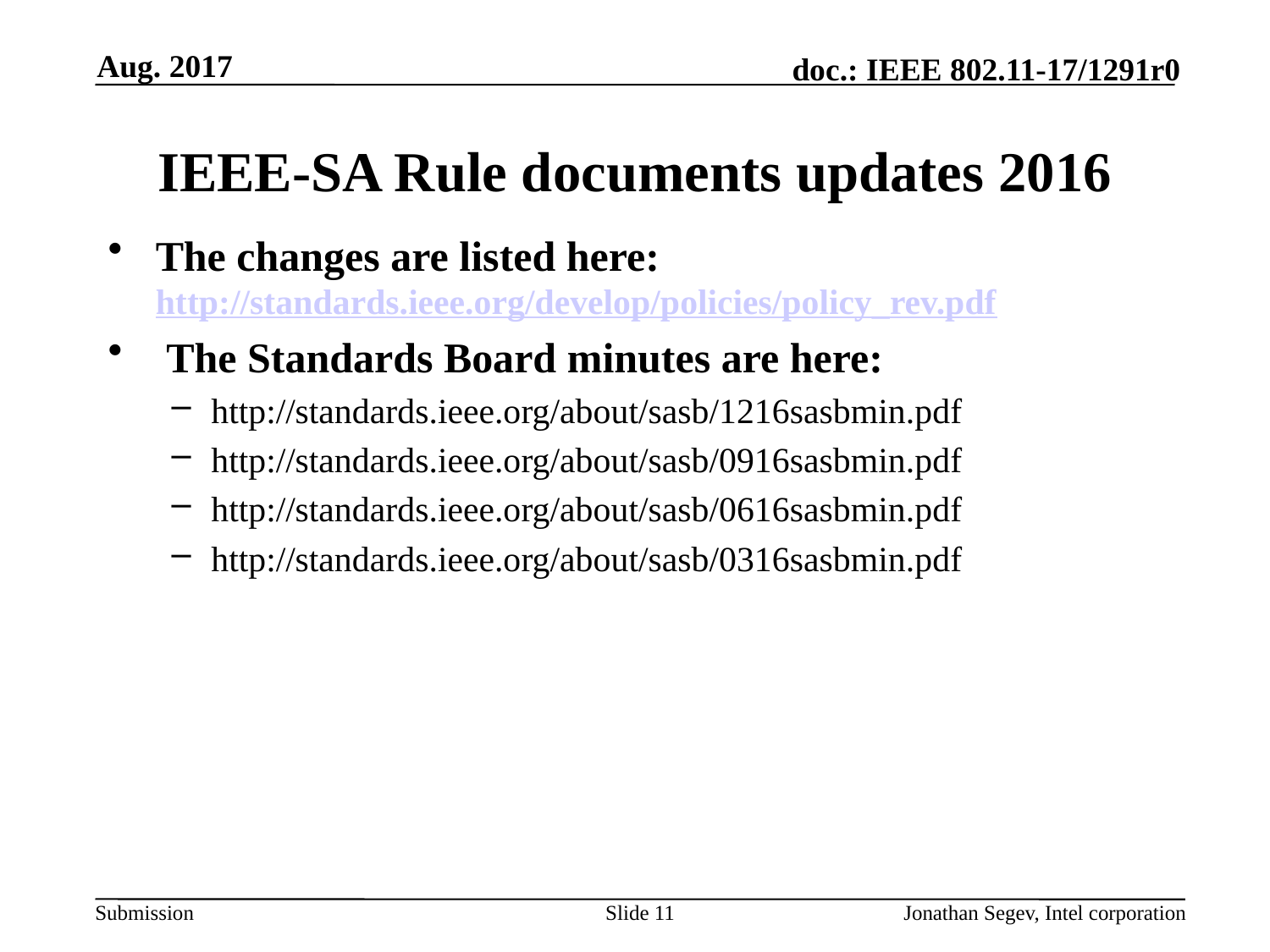

Aug. 2017
IEEE-SA Rule documents updates 2016
The changes are listed here: http://standards.ieee.org/develop/policies/policy_rev.pdf
 The Standards Board minutes are here:
http://standards.ieee.org/about/sasb/1216sasbmin.pdf
http://standards.ieee.org/about/sasb/0916sasbmin.pdf
http://standards.ieee.org/about/sasb/0616sasbmin.pdf
http://standards.ieee.org/about/sasb/0316sasbmin.pdf

Slide 11
Jonathan Segev, Intel corporation